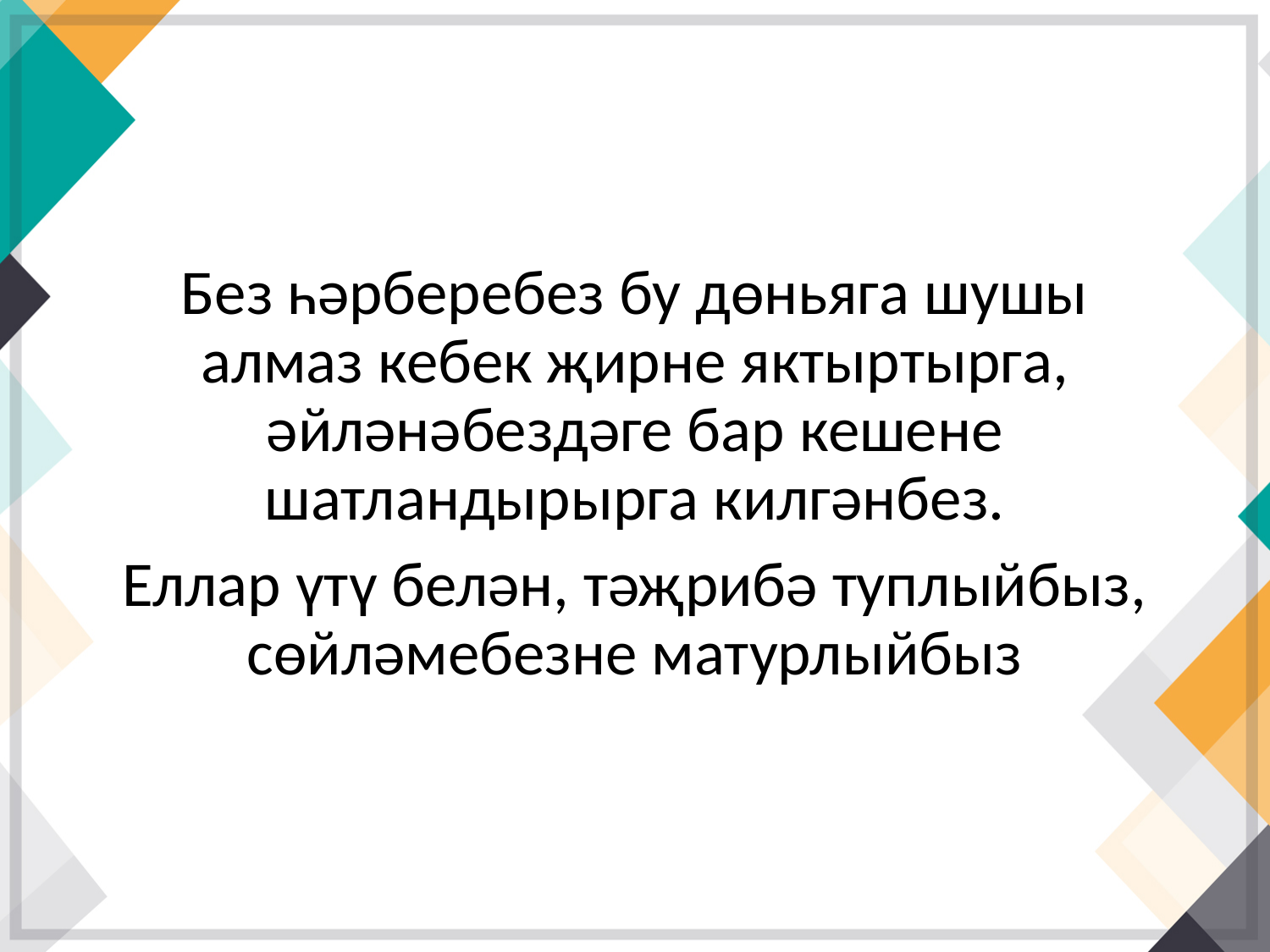

Без һәрберебез бу дөньяга шушы алмаз кебек җирне яктыртырга, әйләнәбездәге бар кешене шатландырырга килгәнбез.
Еллар үтү белән, тәҗрибә туплыйбыз, сөйләмебезне матурлыйбыз